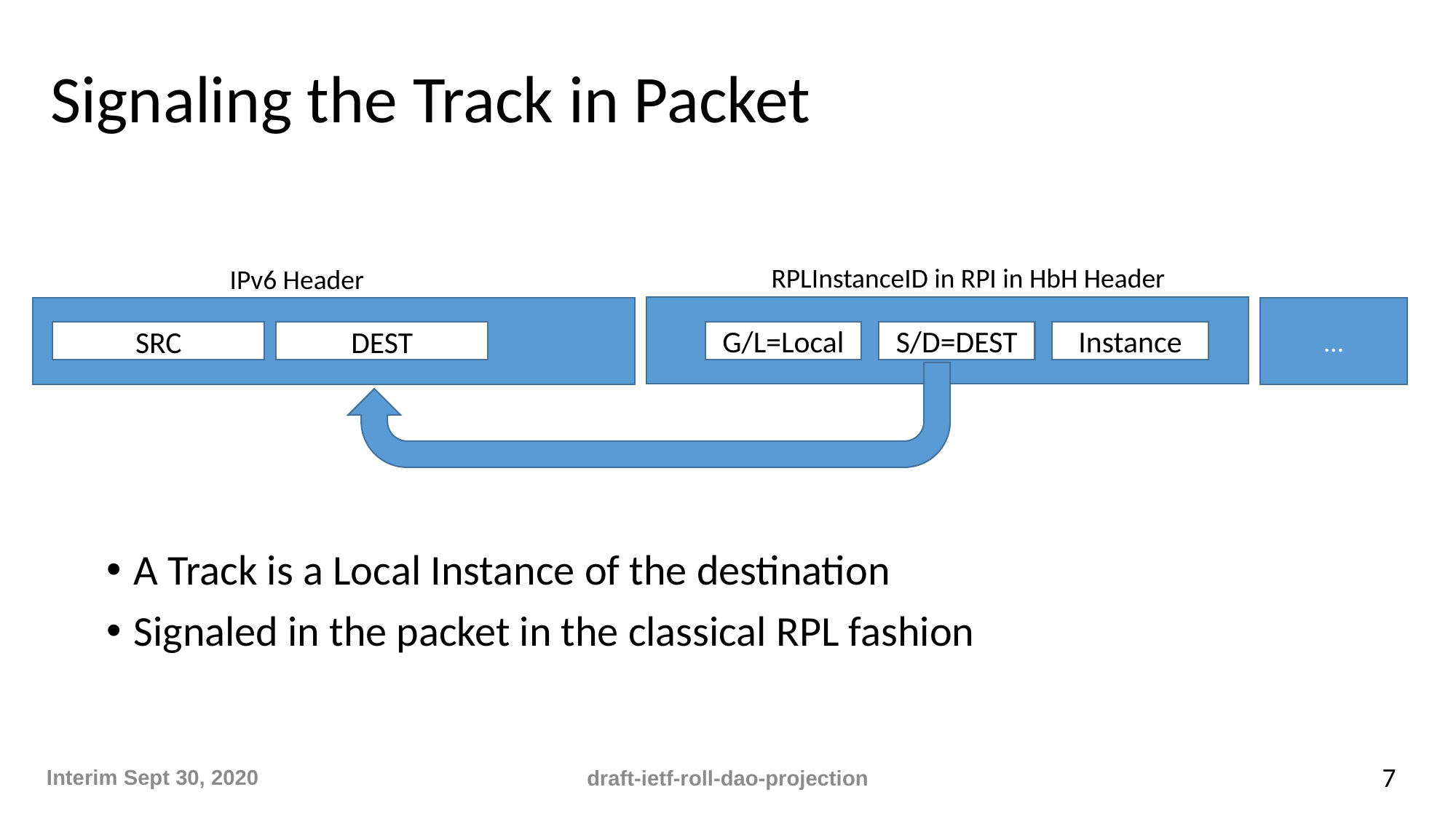

# Signaling the Track in Packet
RPLInstanceID in RPI in HbH Header
IPv6 Header

…
G/L=Local
S/D=DEST
Instance
SRC
DEST

A Track is a Local Instance of the destination
Signaled in the packet in the classical RPL fashion
Interim Sept 30, 2020
7
draft-ietf-roll-dao-projection